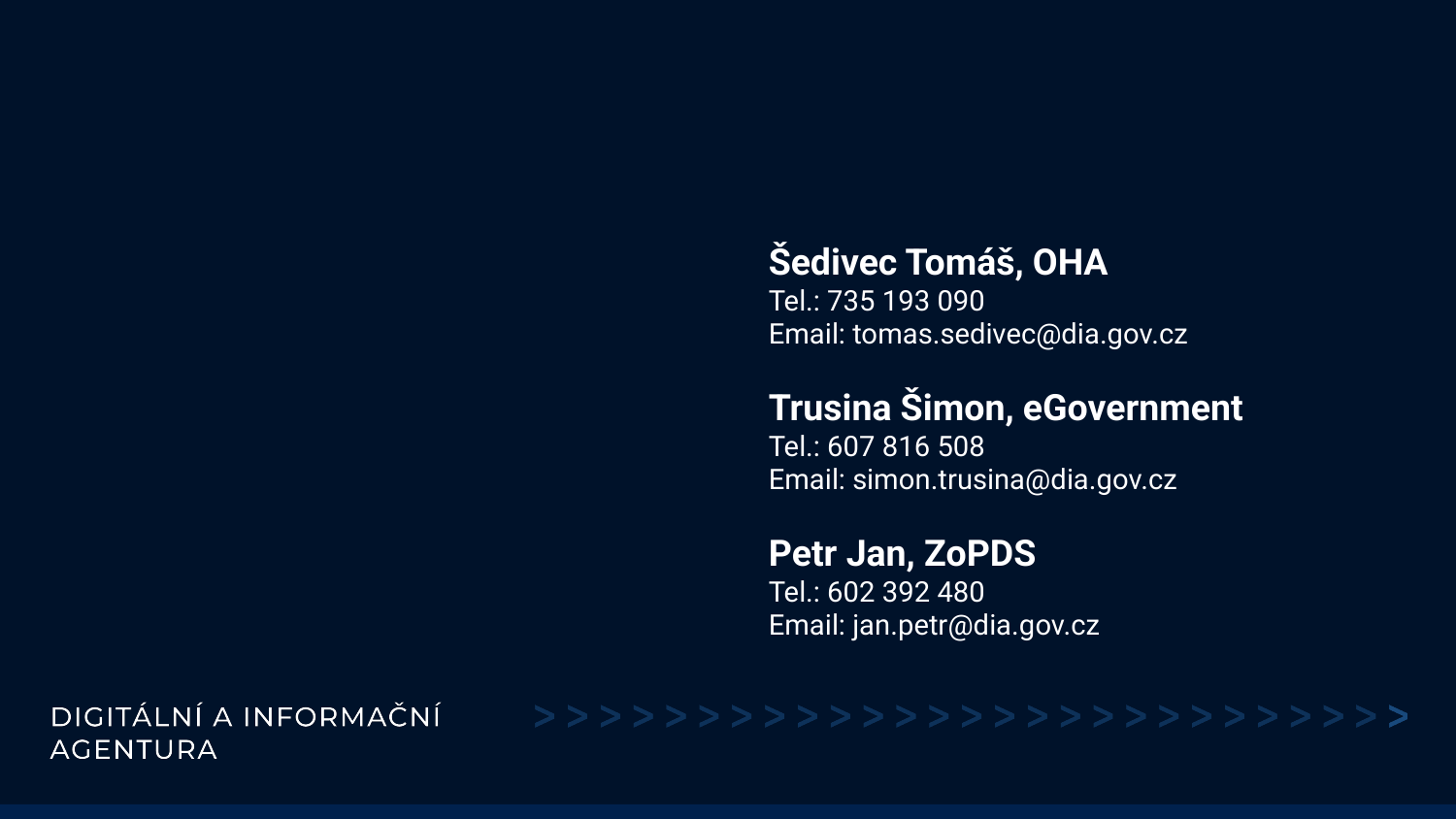

# Šedivec Tomáš, OHA Tel.: 735 193 090 Email: tomas.sedivec@dia.gov.cz Trusina Šimon, eGovernment Tel.: 607 816 508 Email: simon.trusina@dia.gov.cz Petr Jan, ZoPDS Tel.: 602 392 480 Email: jan.petr@dia.gov.cz